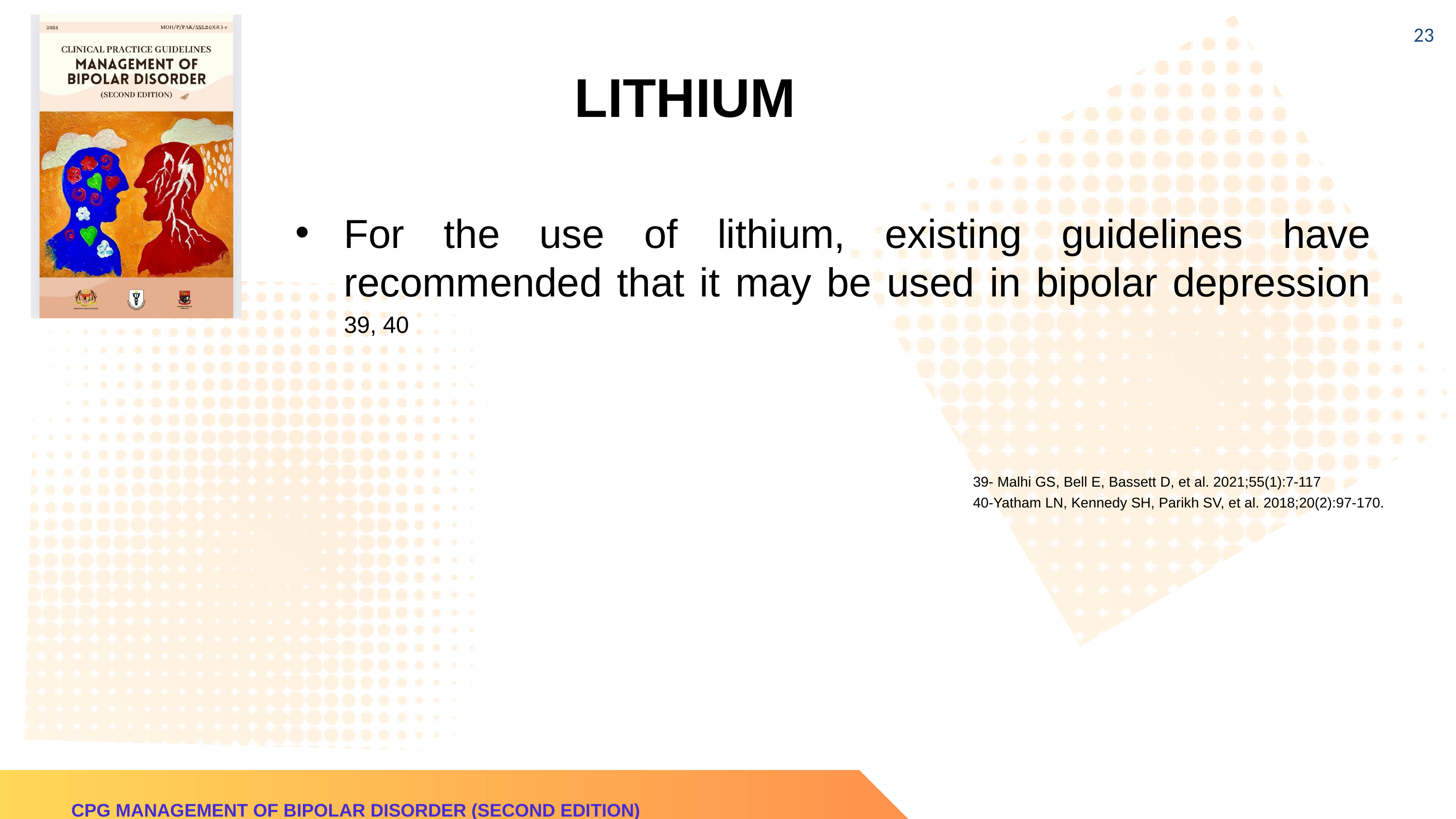

23
LITHIUM

For the use of lithium, existing guidelines have recommended that it may be used in bipolar depression 39, 40

39- Malhi GS, Bell E, Bassett D, et al. 2021;55(1):7-117
40-Yatham LN, Kennedy SH, Parikh SV, et al. 2018;20(2):97-170.

CPG MANAGEMENT OF BIPOLAR DISORDER (SECOND EDITION)